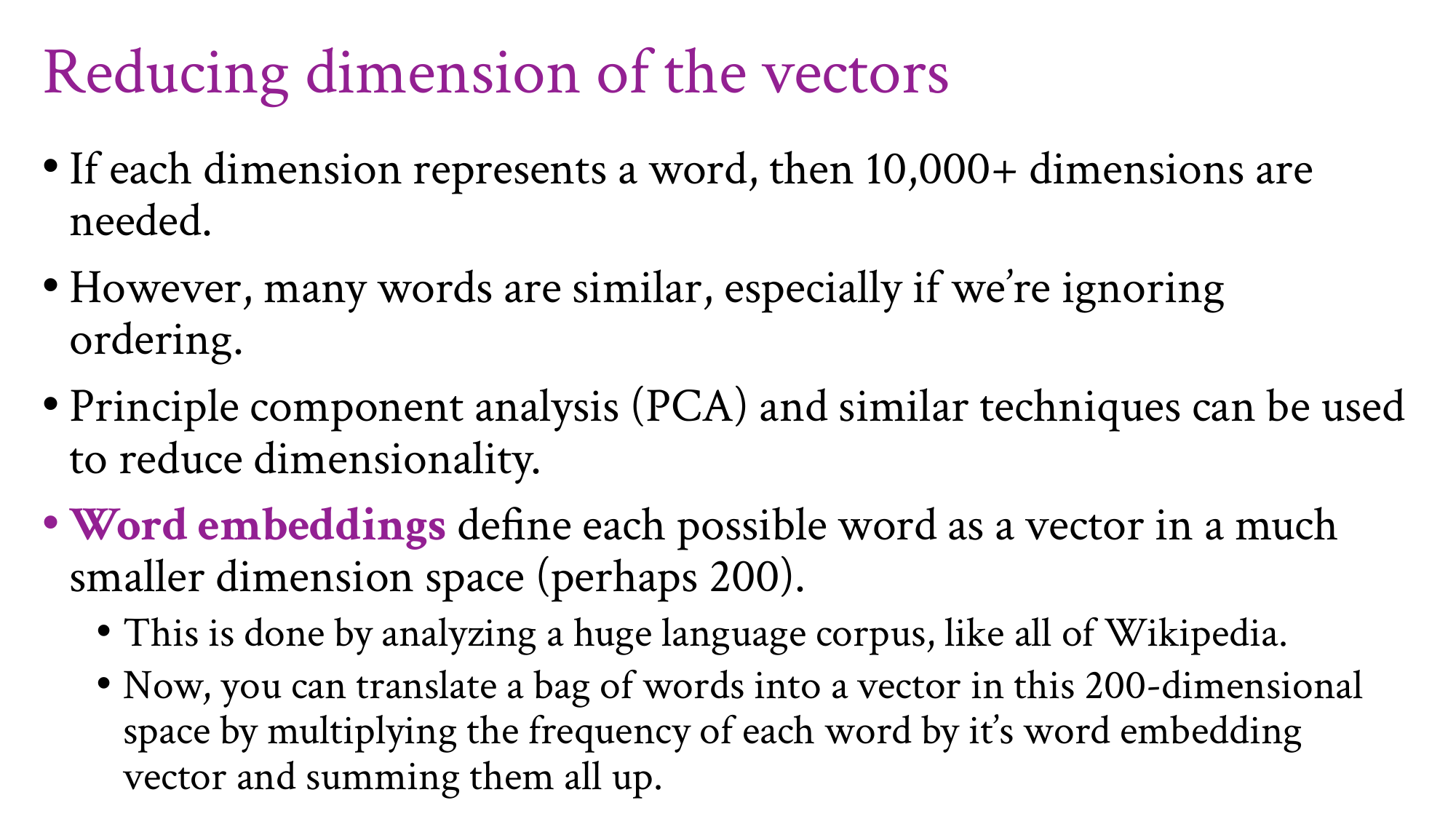

# Reducing dimension of the vectors
If each dimension represents a word, then 10,000+ dimensions are needed.
However, many words are similar, especially if we’re ignoring ordering.
Principle component analysis (PCA) and similar techniques can be used to reduce dimensionality.
Word embeddings define each possible word as a vector in a much smaller dimension space (perhaps 200).
This is done by analyzing a huge language corpus, like all of Wikipedia.
Now, you can translate a bag of words into a vector in this 200-dimensional space by multiplying the frequency of each word by it’s word embedding vector and summing them all up.